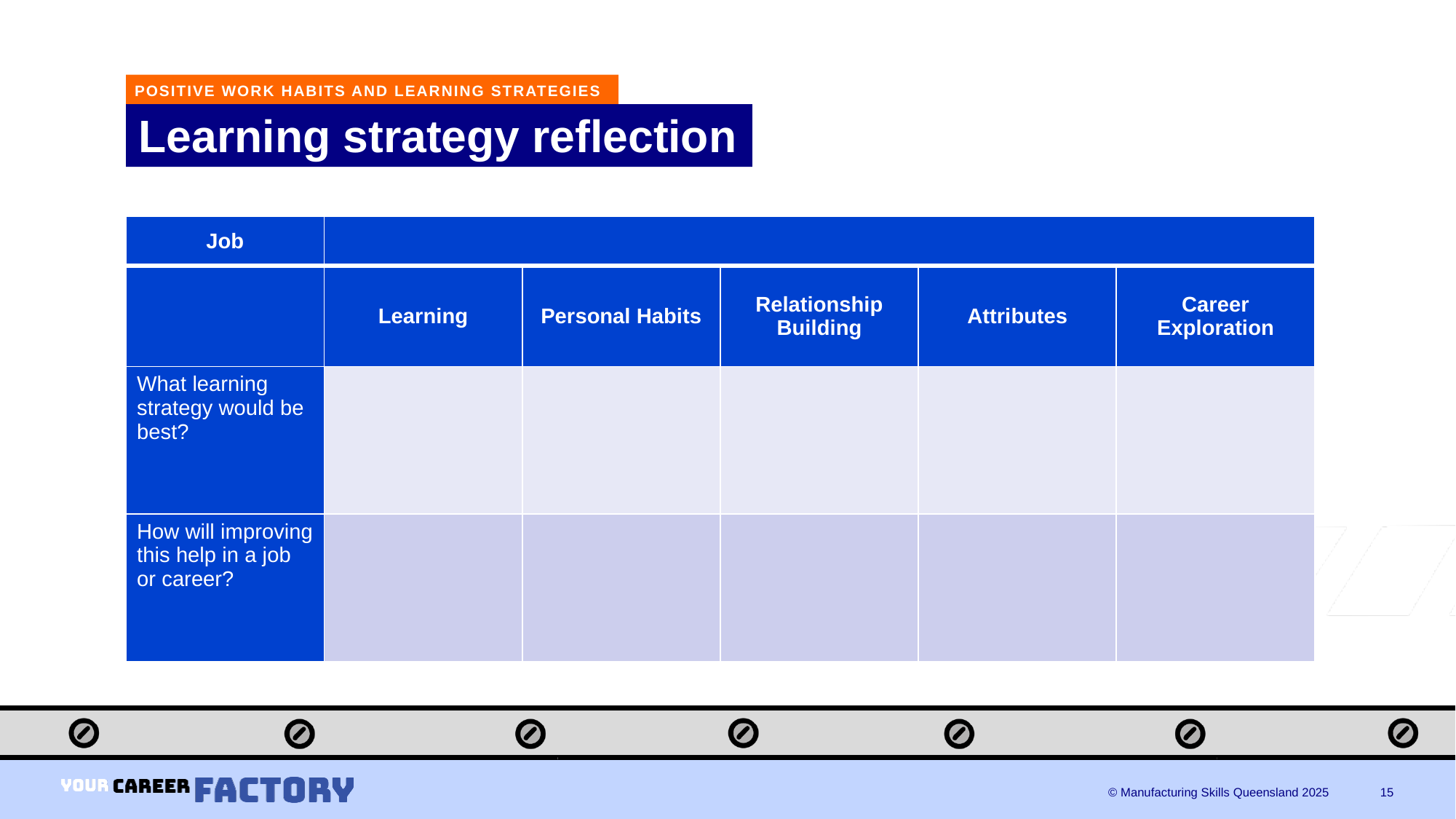

POSITIVE WORK HABITS AND LEARNING STRATEGIES
# Learning strategy reflection
| Job |  |  |  |  |  |
| --- | --- | --- | --- | --- | --- |
|  | Learning | Personal Habits | Relationship Building | Attributes | Career Exploration |
| What learning strategy would be best? |  |  |  |  |  |
| How will improving this help in a job or career? |  |  |  |  |  |